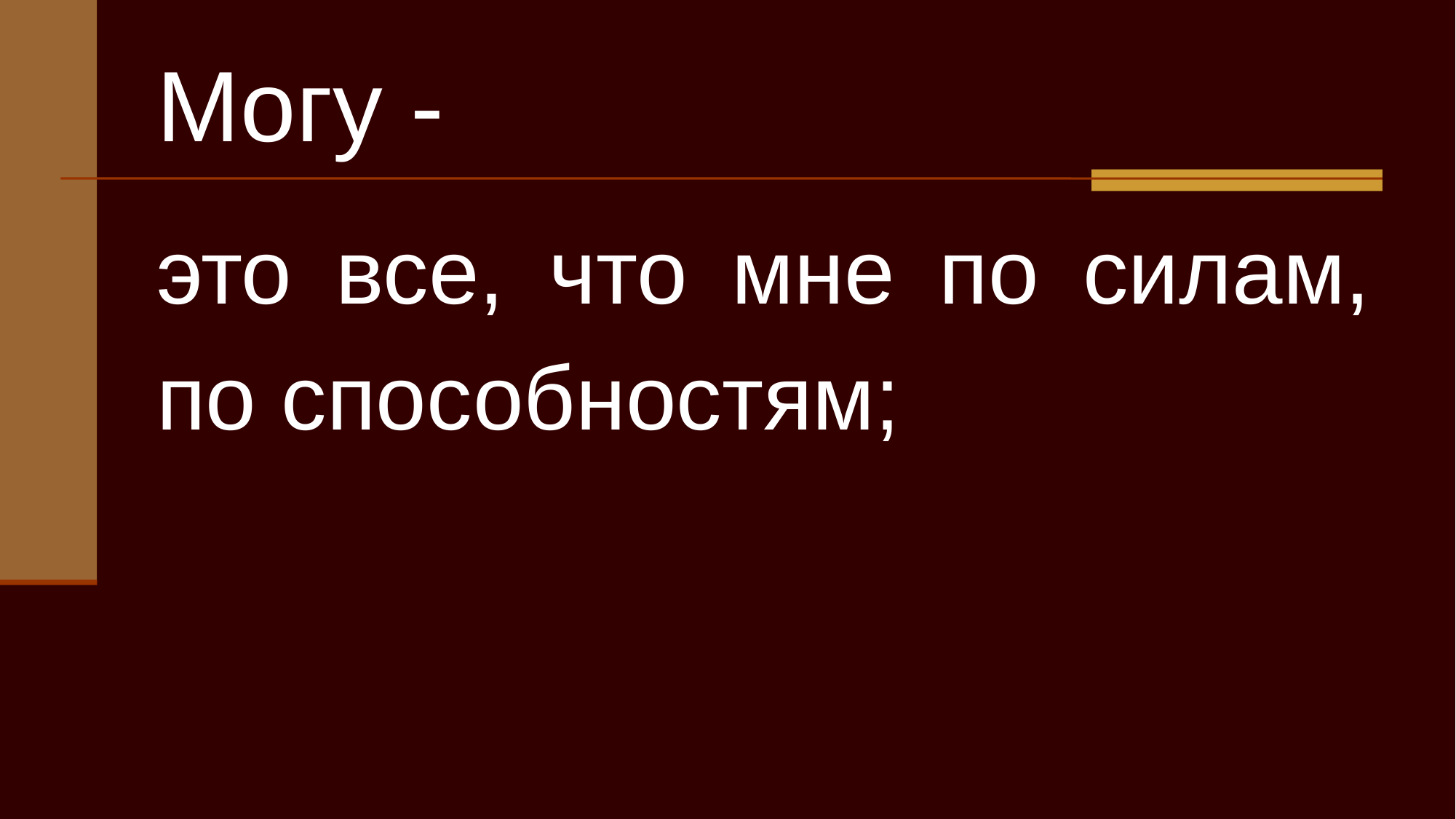

# Могу -
это все, что мне по силам, по способностям;